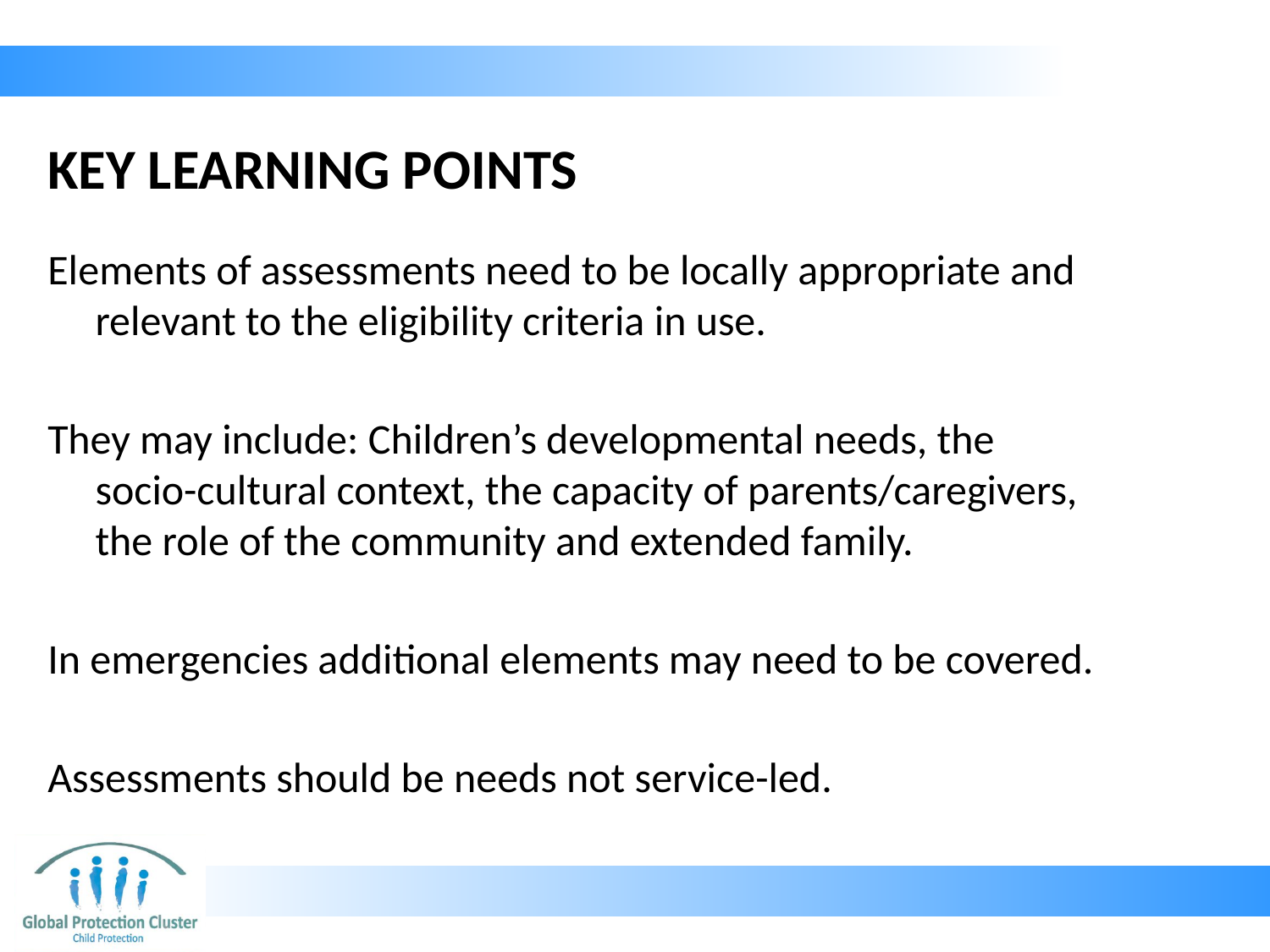

# KEY LEARNING POINTS
Elements of assessments need to be locally appropriate and relevant to the eligibility criteria in use.

They may include: Children’s developmental needs, the socio-cultural context, the capacity of parents/caregivers, the role of the community and extended family.

In emergencies additional elements may need to be covered.

Assessments should be needs not service-led.